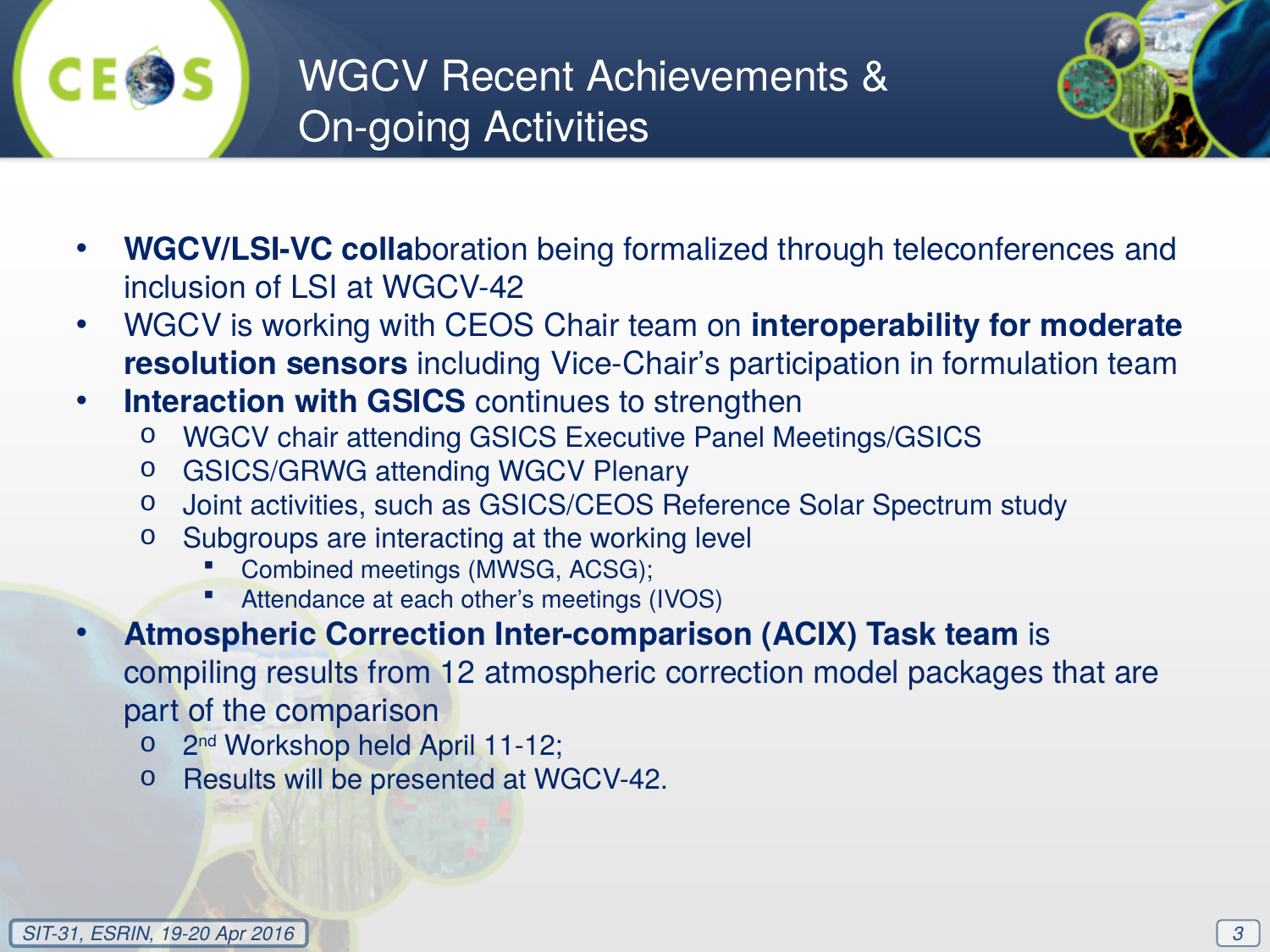

WGCV Recent Achievements & On-going Activities

WGCV/LSI-VC collaboration being formalized through teleconferences and inclusion of LSI at WGCV-42
WGCV is working with CEOS Chair team on interoperability for moderate resolution sensors including Vice-Chair’s participation in formulation team
Interaction with GSICS continues to strengthen
WGCV chair attending GSICS Executive Panel Meetings/GSICS
GSICS/GRWG attending WGCV Plenary
Joint activities, such as GSICS/CEOS Reference Solar Spectrum study
Subgroups are interacting at the working level
Combined meetings (MWSG, ACSG);
Attendance at each other’s meetings (IVOS)
Atmospheric Correction Inter-comparison (ACIX) Task team is compiling results from 12 atmospheric correction model packages that are part of the comparison
2nd Workshop held April 11-12;
Results will be presented at WGCV-42.
3